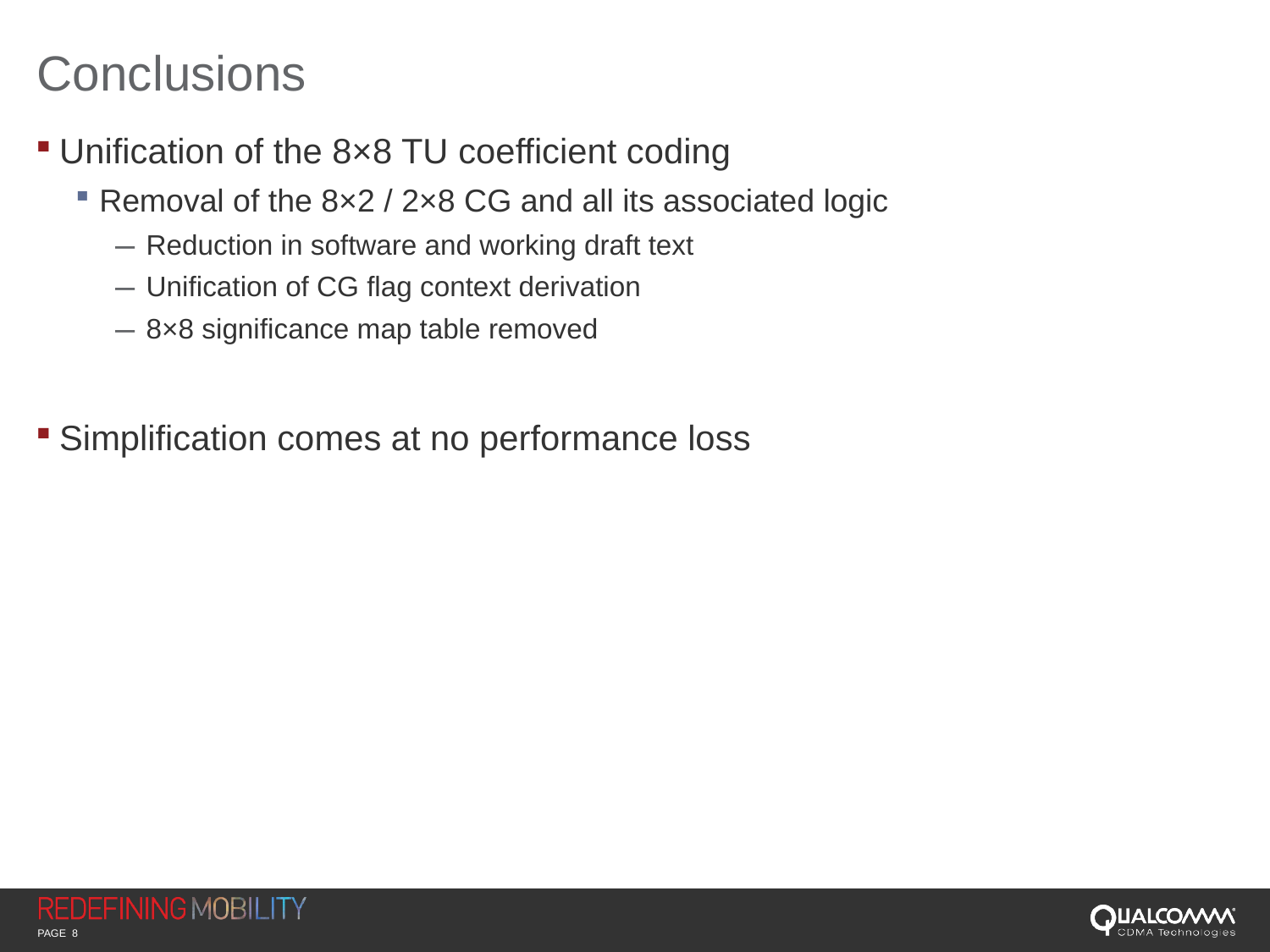

# Conclusions
Unification of the 8×8 TU coefficient coding
Removal of the 8×2 / 2×8 CG and all its associated logic
Reduction in software and working draft text
Unification of CG flag context derivation
8×8 significance map table removed

Simplification comes at no performance loss